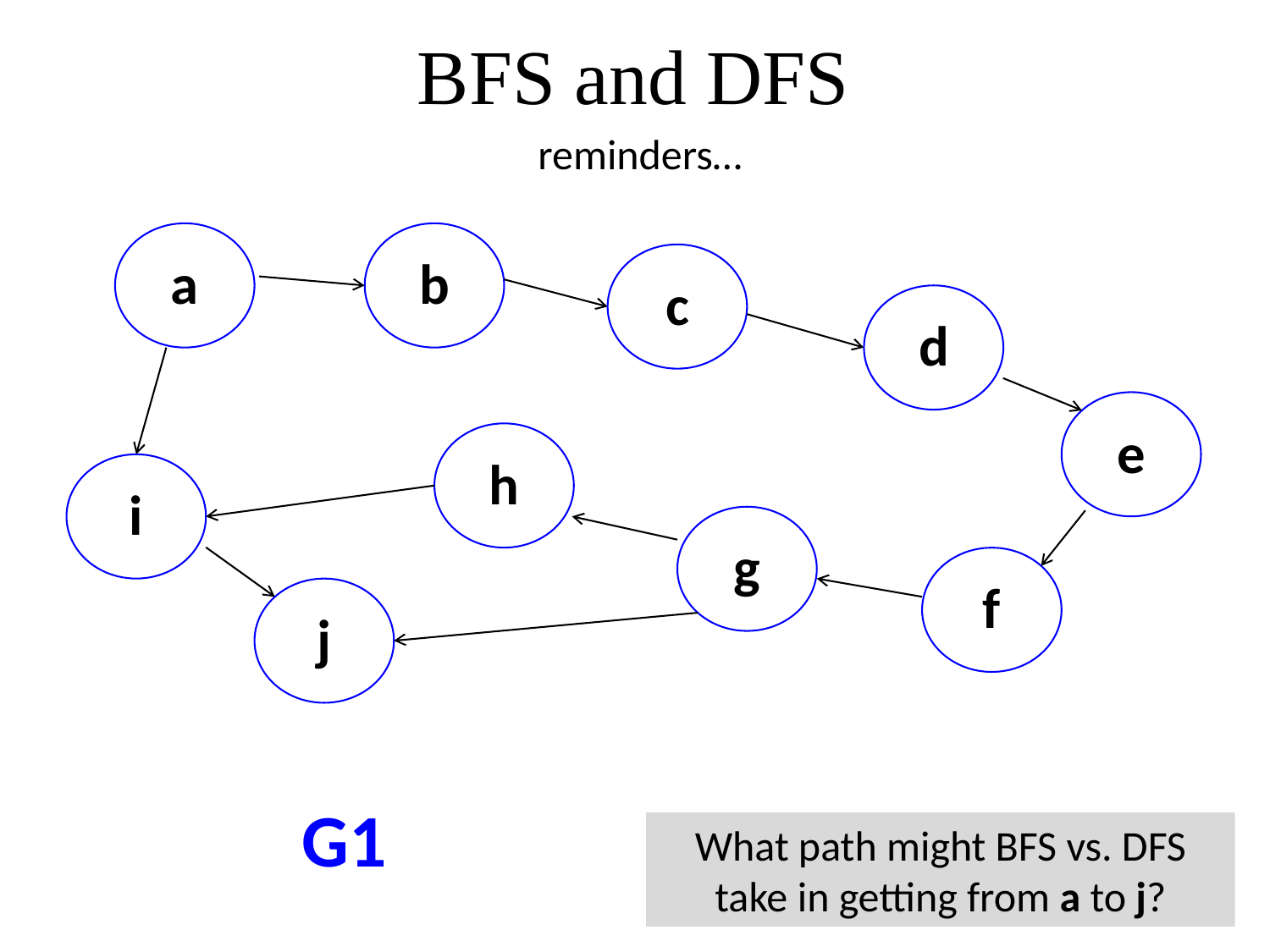

BFS and DFS
reminders…
a
b
c
d
e
h
i
g
f
j
G1
What path might BFS vs. DFS take in getting from a to j?